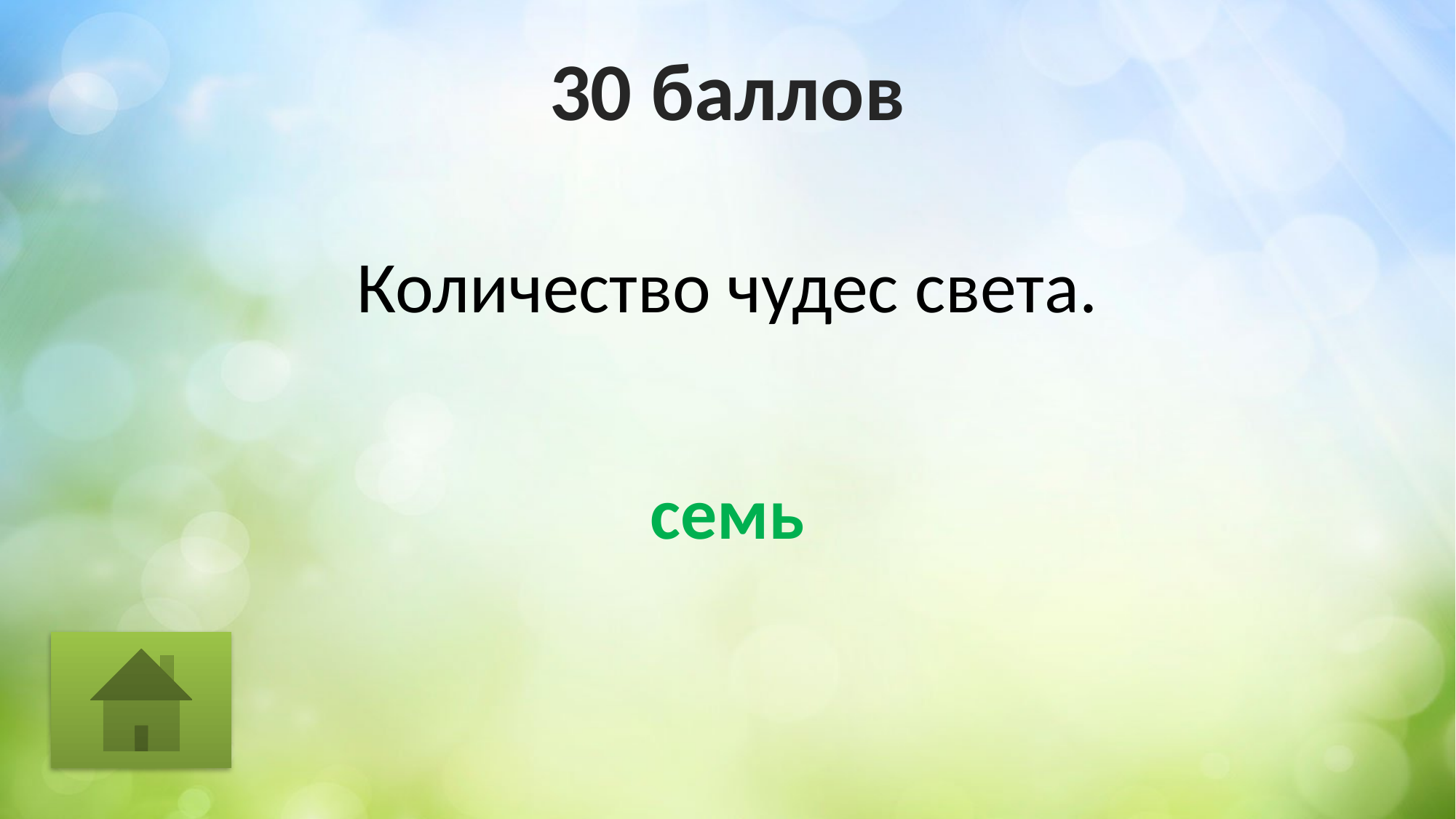

# 30 баллов
Количество чудес света.
семь